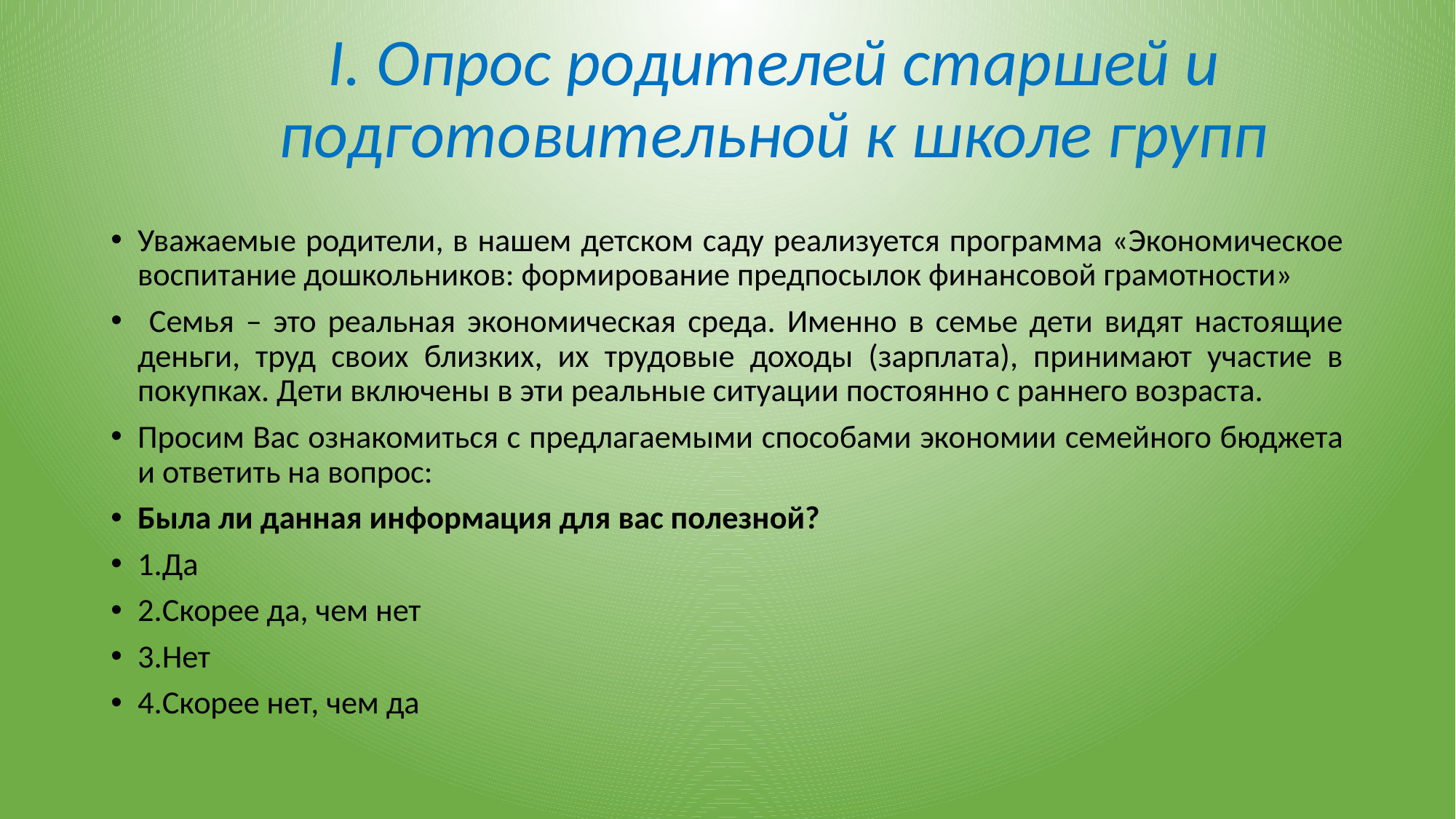

# I. Опрос родителей старшей и подготовительной к школе групп
Уважаемые родители, в нашем детском саду реализуется программа «Экономическое воспитание дошкольников: формирование предпосылок финансовой грамотности»
 Семья – это реальная экономическая среда. Именно в семье дети видят настоящие деньги, труд своих близких, их трудовые доходы (зарплата), принимают участие в покупках. Дети включены в эти реальные ситуации постоянно с раннего возраста.
Просим Вас ознакомиться с предлагаемыми способами экономии семейного бюджета и ответить на вопрос:
Была ли данная информация для вас полезной?
1.Да
2.Скорее да, чем нет
3.Нет
4.Скорее нет, чем да